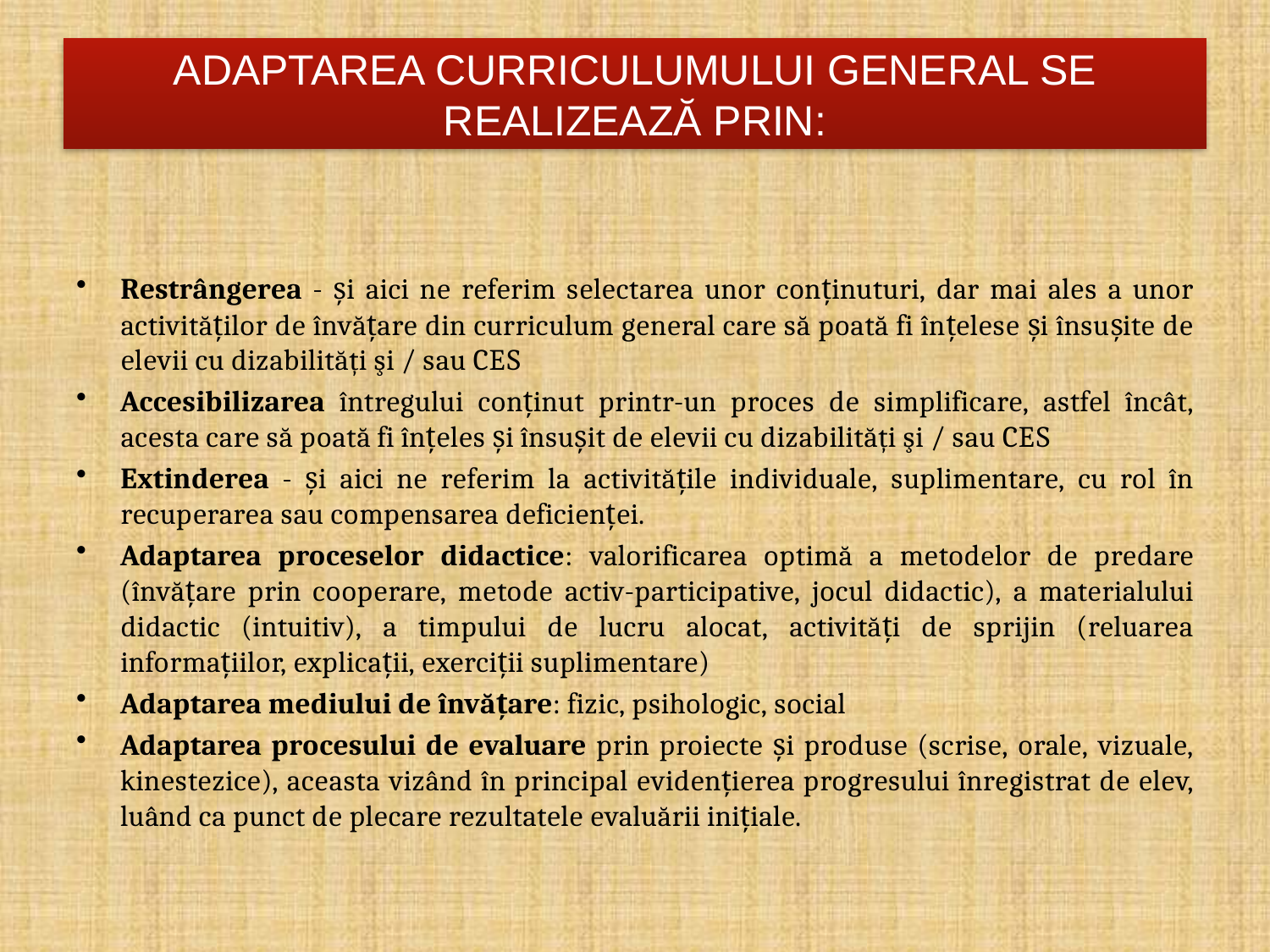

# ADAPTAREA CURRICULUMULUI GENERAL SE REALIZEAZĂ PRIN:

Restrângerea - și aici ne referim selectarea unor conținuturi, dar mai ales a unor activităților de învățare din curriculum general care să poată fi înțelese și însușite de elevii cu dizabilităţi şi / sau CES
Accesibilizarea întregului conținut printr-un proces de simplificare, astfel încât, acesta care să poată fi înțeles și însușit de elevii cu dizabilităţi şi / sau CES
Extinderea - și aici ne referim la activitățile individuale, suplimentare, cu rol în recuperarea sau compensarea deficienței.
Adaptarea proceselor didactice: valorificarea optimă a metodelor de predare (învățare prin cooperare, metode activ-participative, jocul didactic), a materialului didactic (intuitiv), a timpului de lucru alocat, activități de sprijin (reluarea informațiilor, explicații, exerciții suplimentare)
Adaptarea mediului de învățare: fizic, psihologic, social
Adaptarea procesului de evaluare prin proiecte și produse (scrise, orale, vizuale, kinestezice), aceasta vizând în principal evidențierea progresului înregistrat de elev, luând ca punct de plecare rezultatele evaluării inițiale.